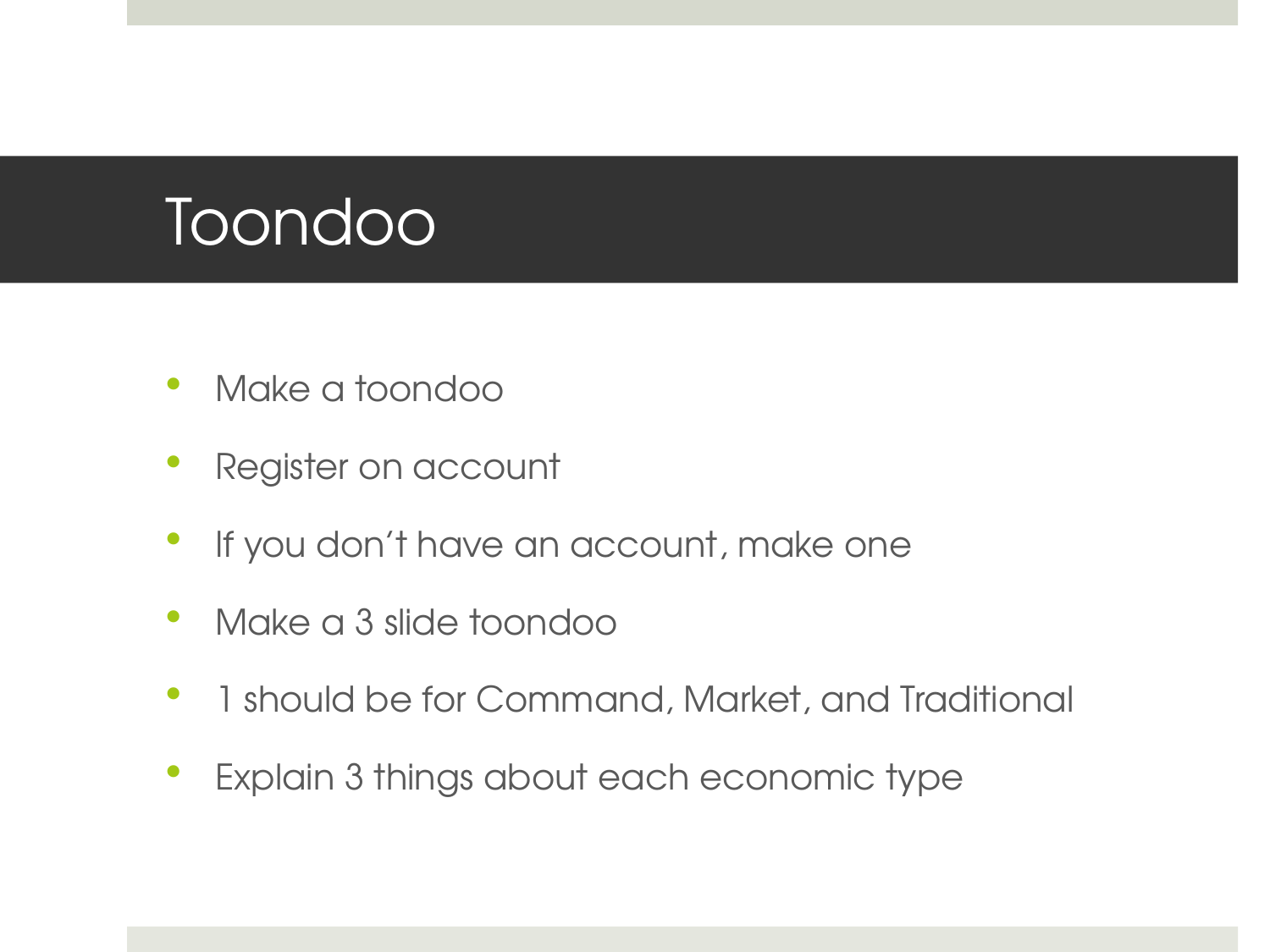

# Toondoo
Make a toondoo
Register on account
If you don’t have an account, make one
Make a 3 slide toondoo
1 should be for Command, Market, and Traditional
Explain 3 things about each economic type